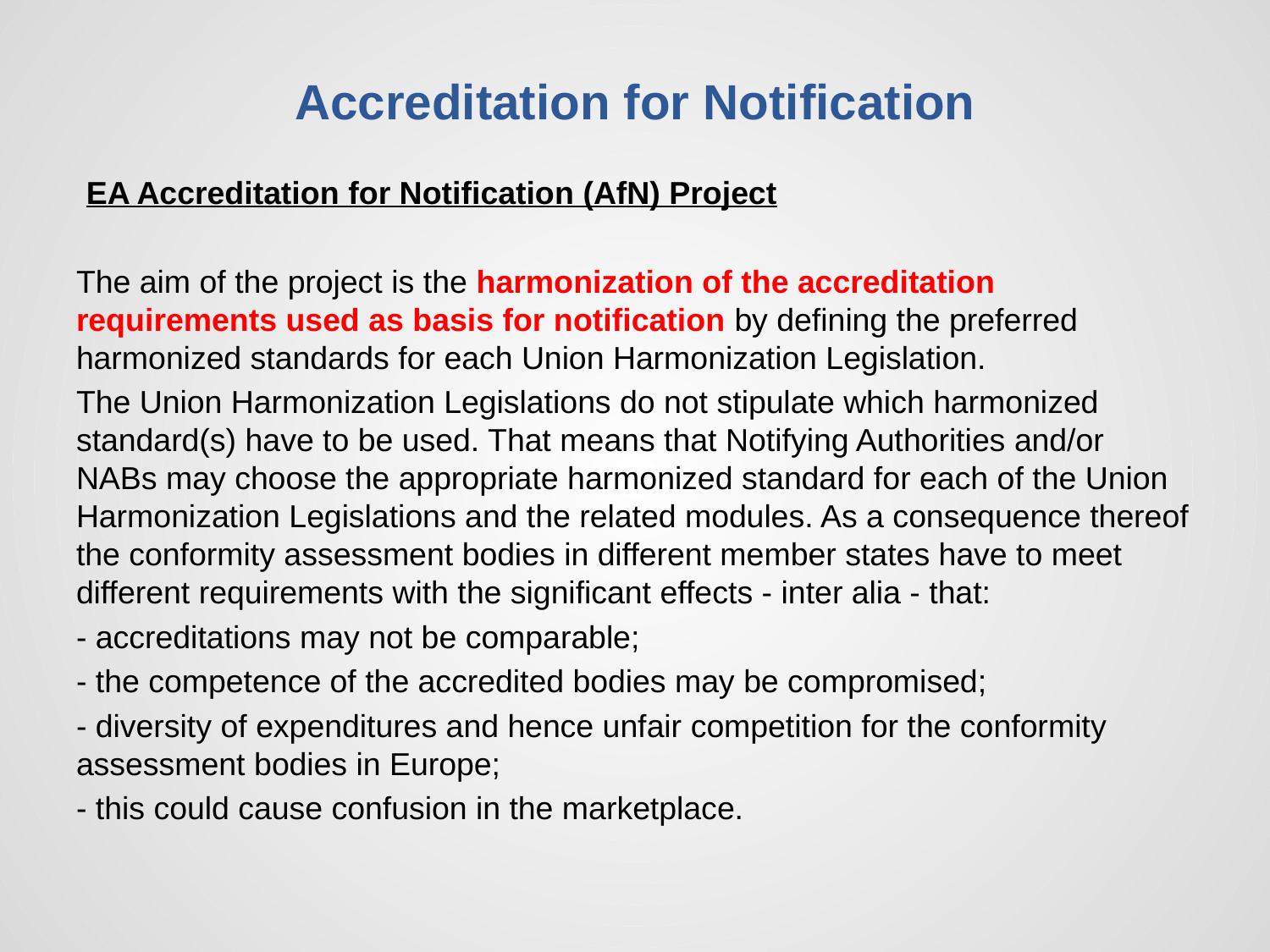

# Accreditation for Notification
EA Accreditation for Notification (AfN) Project

The aim of the project is the harmonization of the accreditation requirements used as basis for notification by defining the preferred harmonized standards for each Union Harmonization Legislation.
The Union Harmonization Legislations do not stipulate which harmonized standard(s) have to be used. That means that Notifying Authorities and/or NABs may choose the appropriate harmonized standard for each of the Union Harmonization Legislations and the related modules. As a consequence thereof the conformity assessment bodies in different member states have to meet different requirements with the significant effects - inter alia - that:
- accreditations may not be comparable;
- the competence of the accredited bodies may be compromised;
- diversity of expenditures and hence unfair competition for the conformity assessment bodies in Europe;
- this could cause confusion in the marketplace.